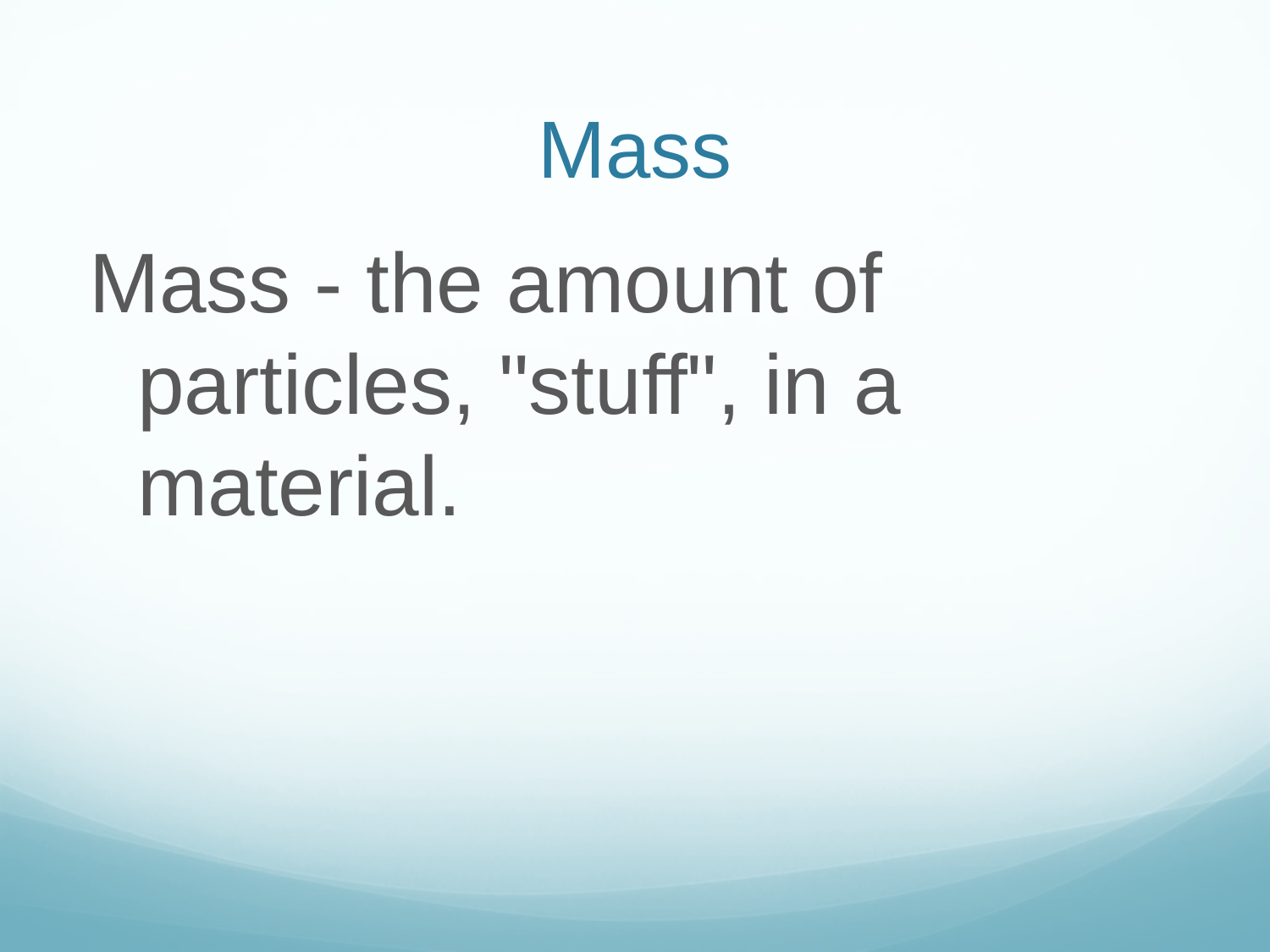

# Mass
Mass - the amount of particles, "stuff", in a material.